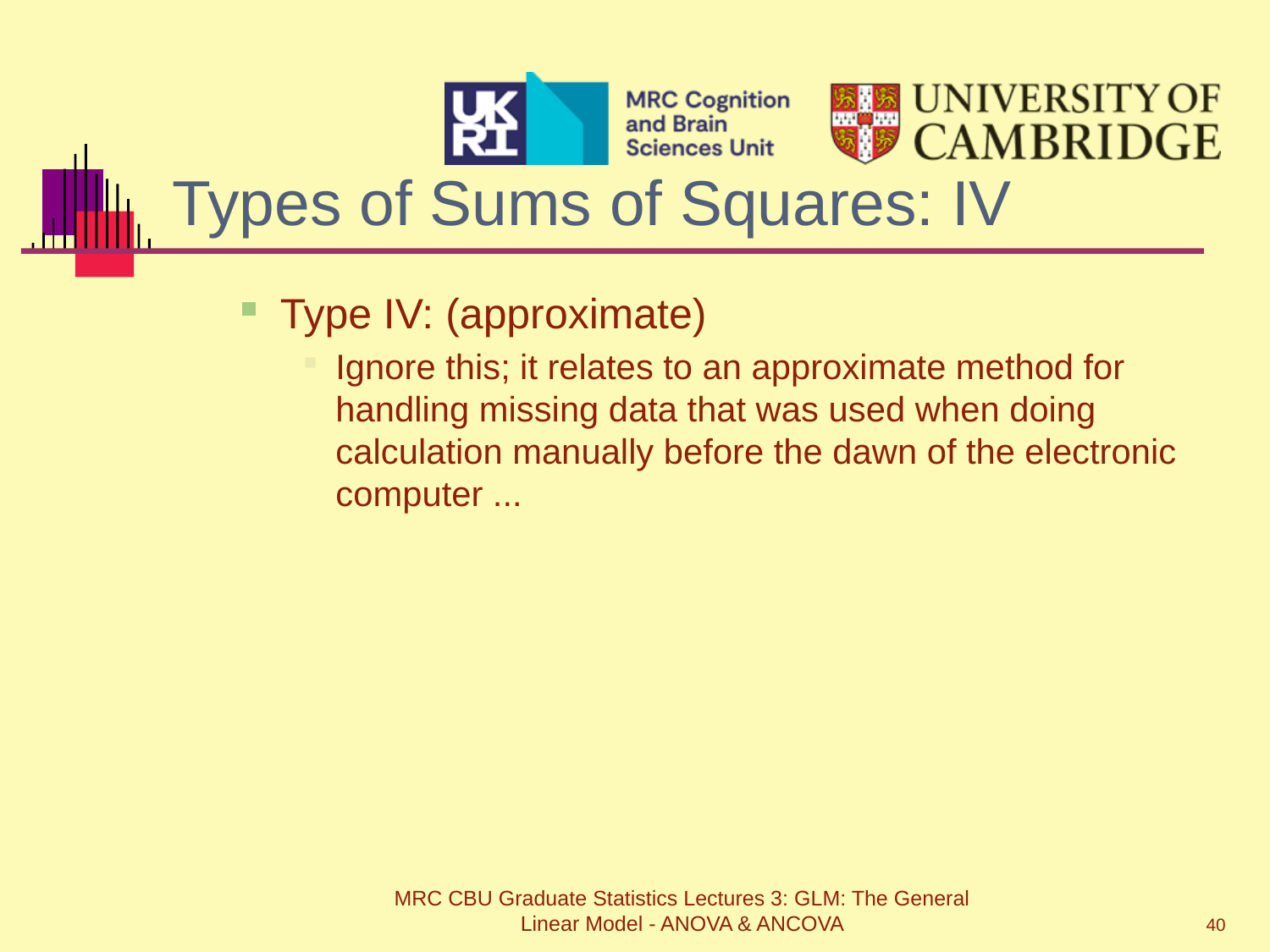

# Types of Sums of Squares: IV
Type IV: (approximate)
Ignore this; it relates to an approximate method for handling missing data that was used when doing calculation manually before the dawn of the electronic computer ...

MRC CBU Graduate Statistics Lectures 3: GLM: The General Linear Model - ANOVA & ANCOVA
40